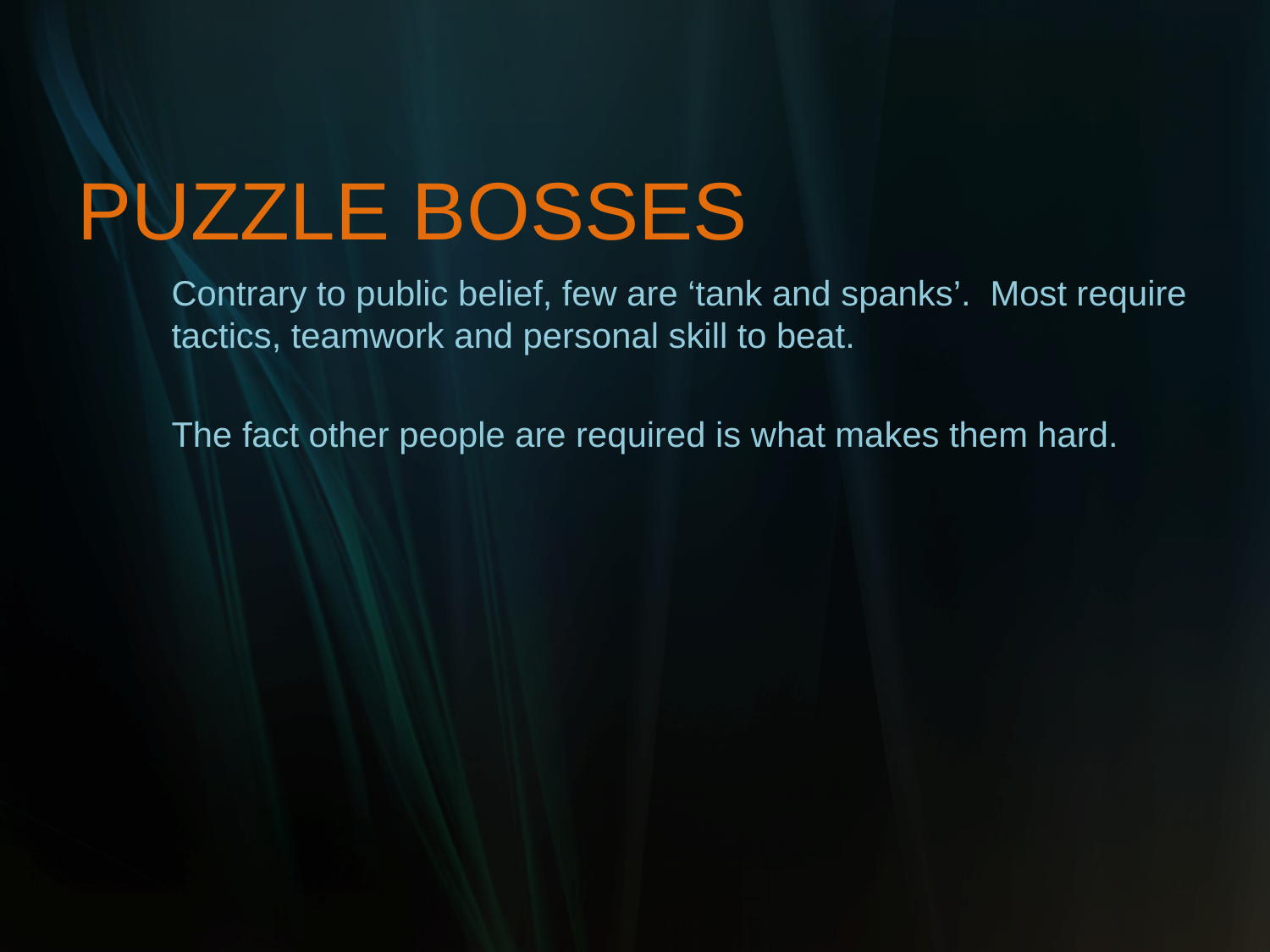

# PUZZLE BOSSES
Contrary to public belief, few are ‘tank and spanks’.  Most require tactics, teamwork and personal skill to beat.

The fact other people are required is what makes them hard.